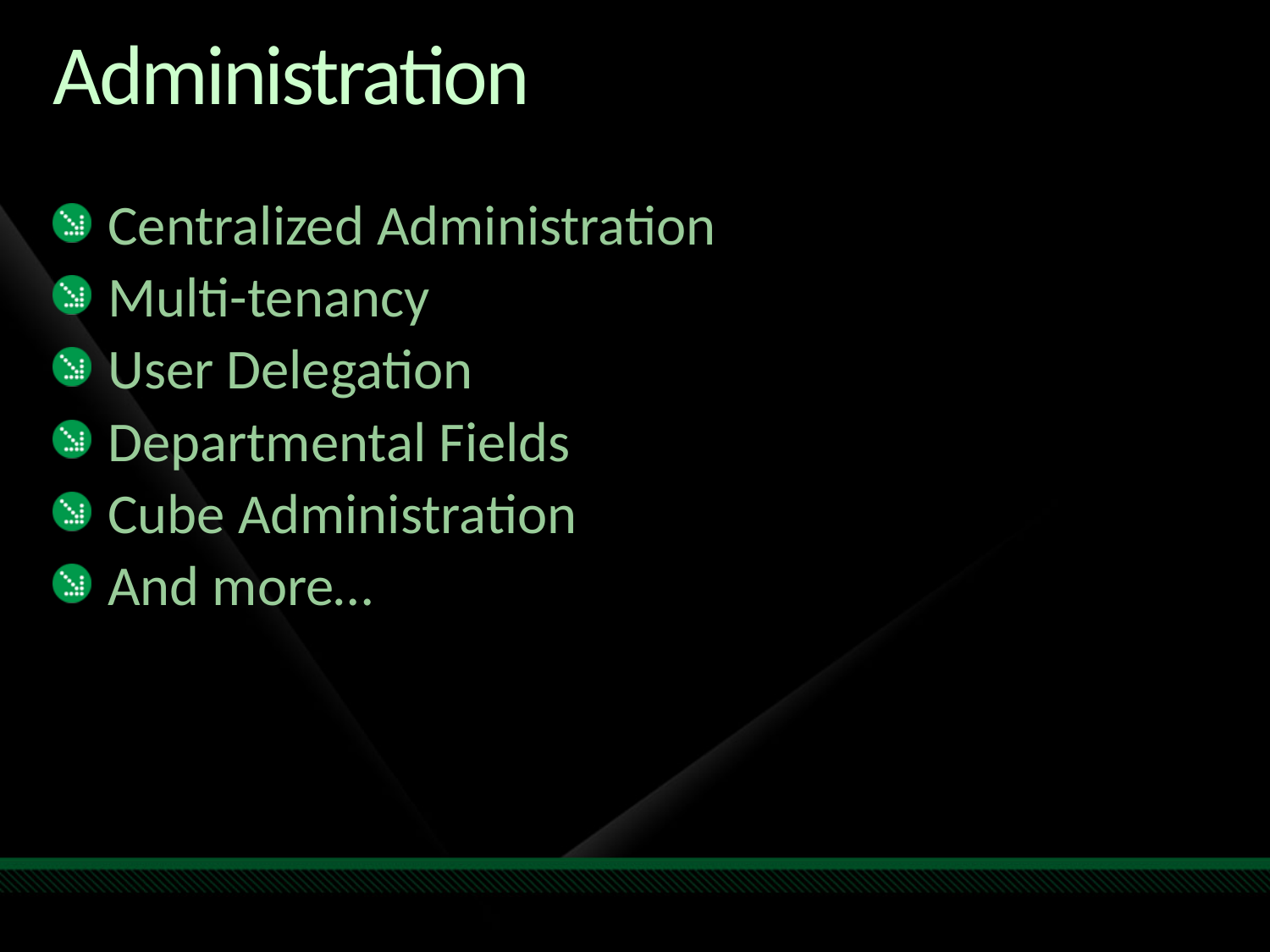

# Administration
Centralized Administration
Multi-tenancy
User Delegation
Departmental Fields
Cube Administration
And more…